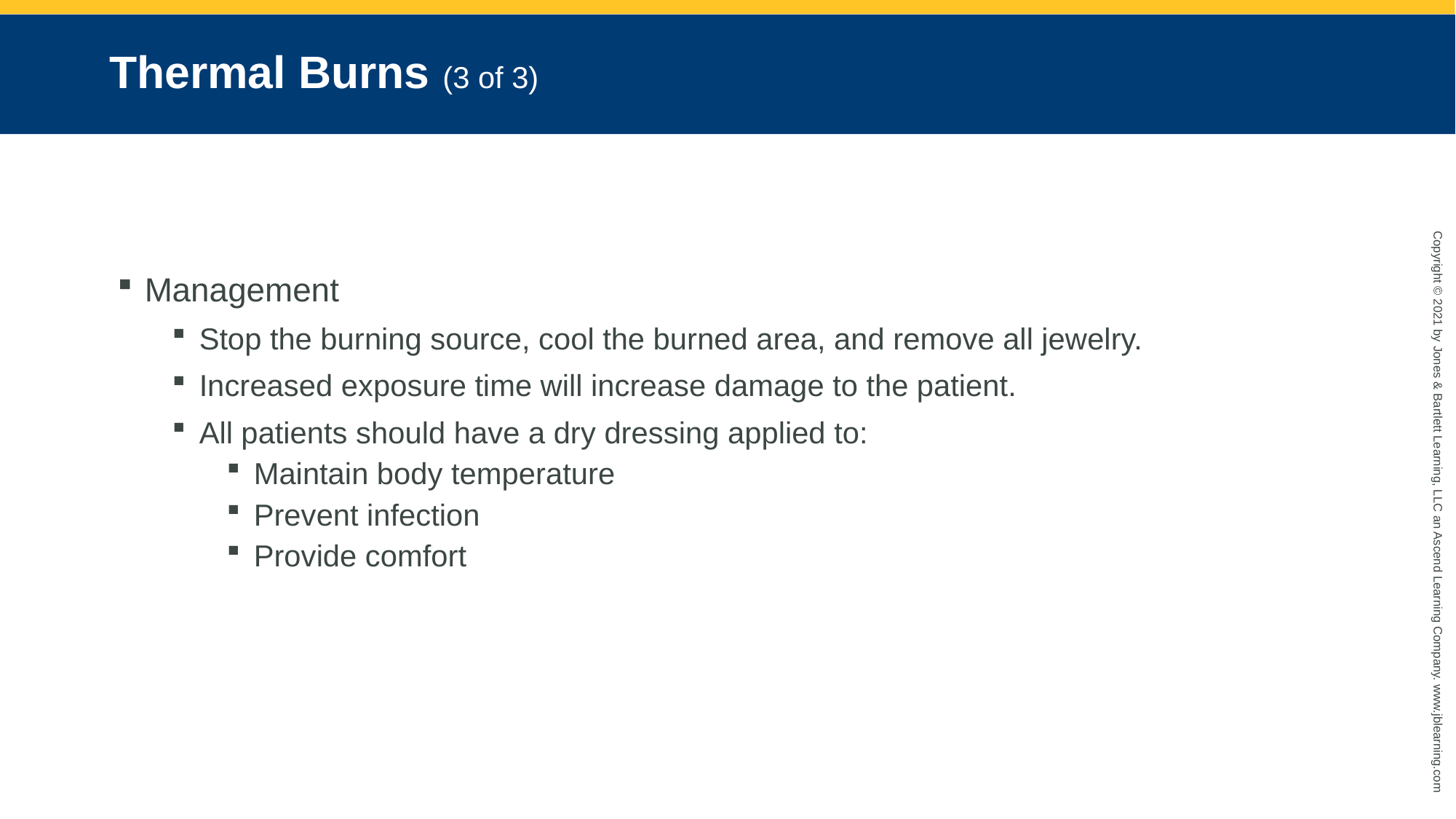

# Thermal Burns (3 of 3)
Management
Stop the burning source, cool the burned area, and remove all jewelry.
Increased exposure time will increase damage to the patient.
All patients should have a dry dressing applied to:
Maintain body temperature
Prevent infection
Provide comfort